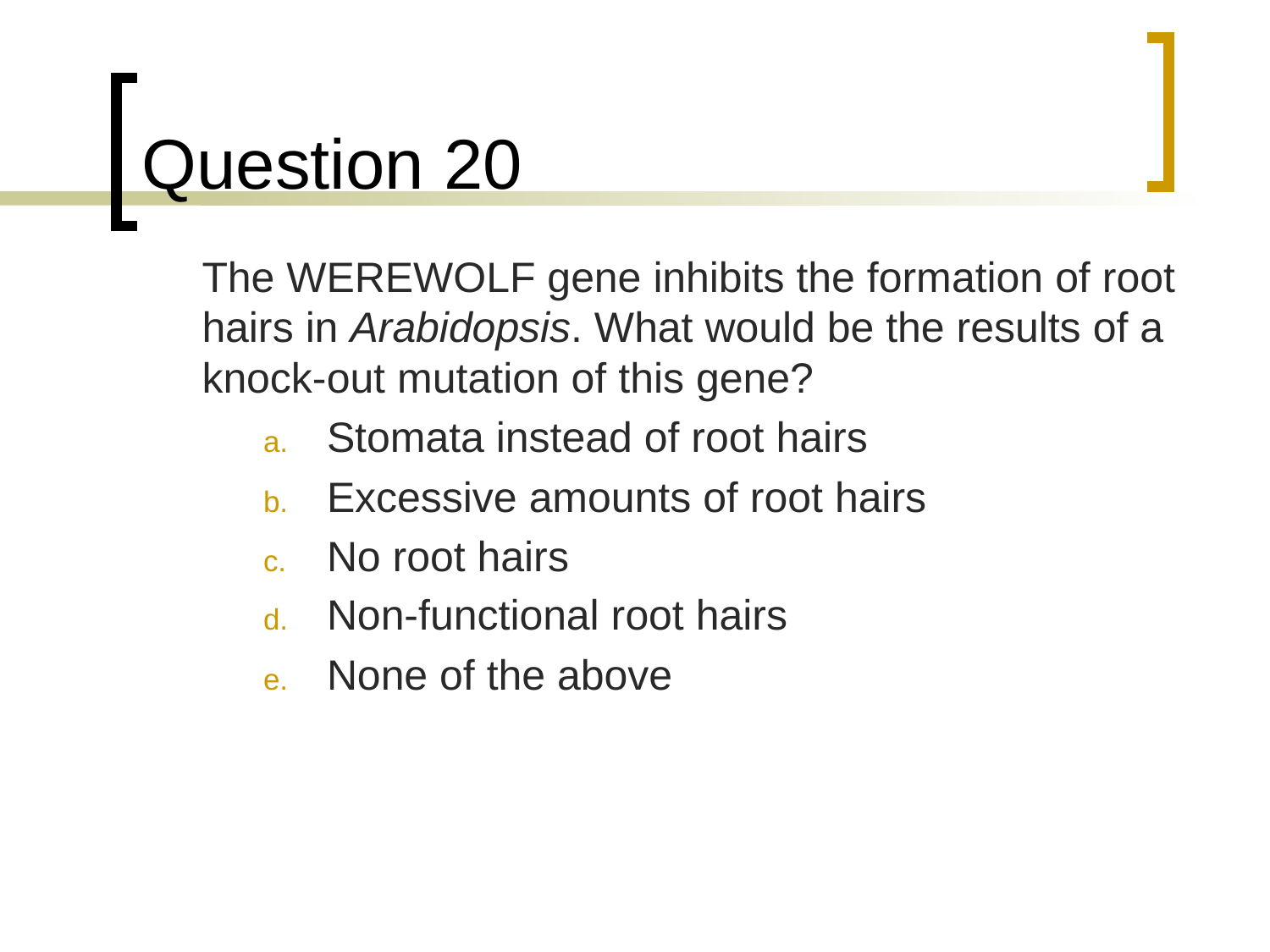

# Question 20
	The WEREWOLF gene inhibits the formation of root hairs in Arabidopsis. What would be the results of a knock-out mutation of this gene?
Stomata instead of root hairs
Excessive amounts of root hairs
No root hairs
Non-functional root hairs
None of the above